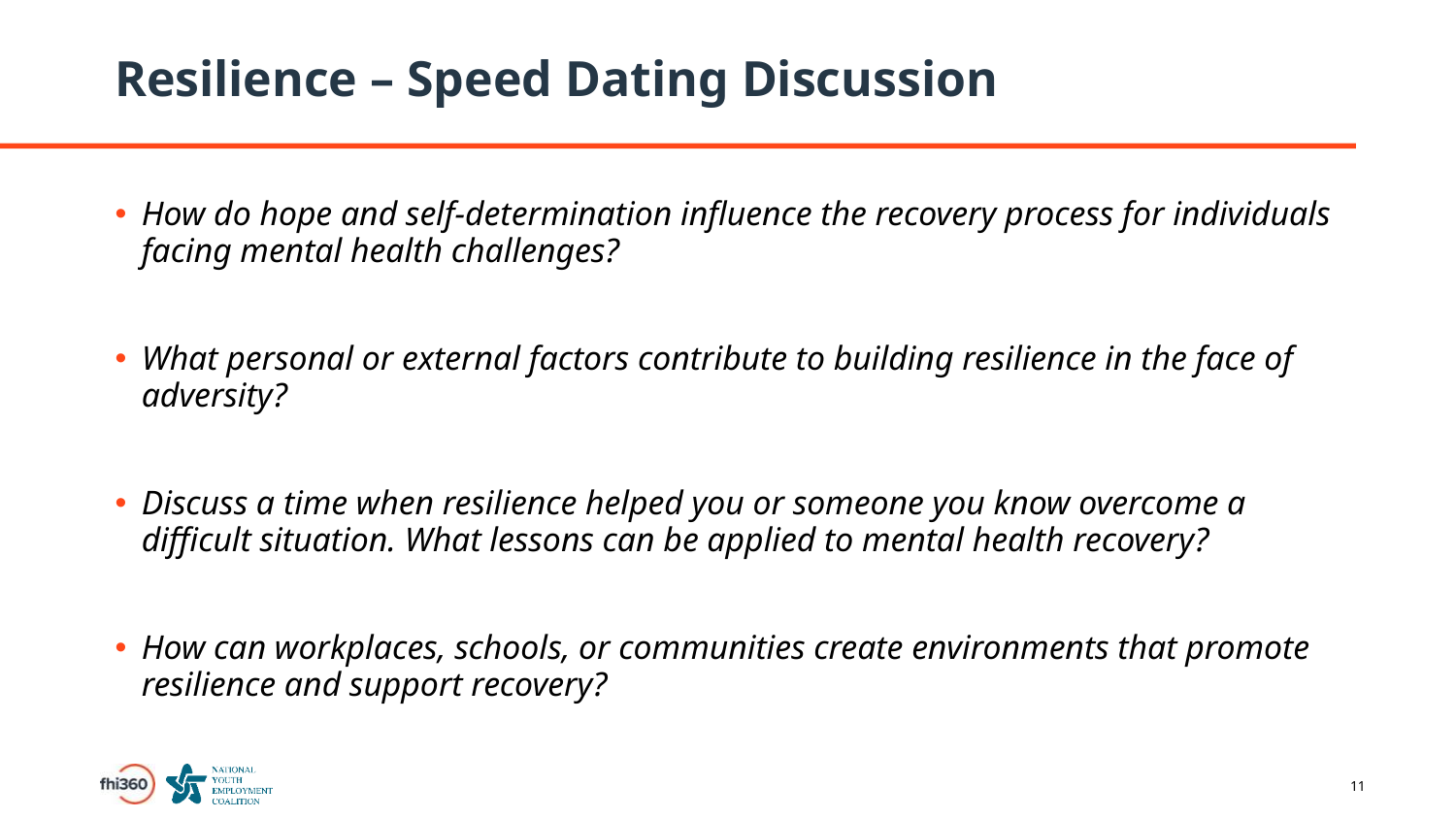

# Resilience – Speed Dating Discussion
How do hope and self-determination influence the recovery process for individuals facing mental health challenges?

What personal or external factors contribute to building resilience in the face of adversity?

Discuss a time when resilience helped you or someone you know overcome a difficult situation. What lessons can be applied to mental health recovery?

How can workplaces, schools, or communities create environments that promote resilience and support recovery?